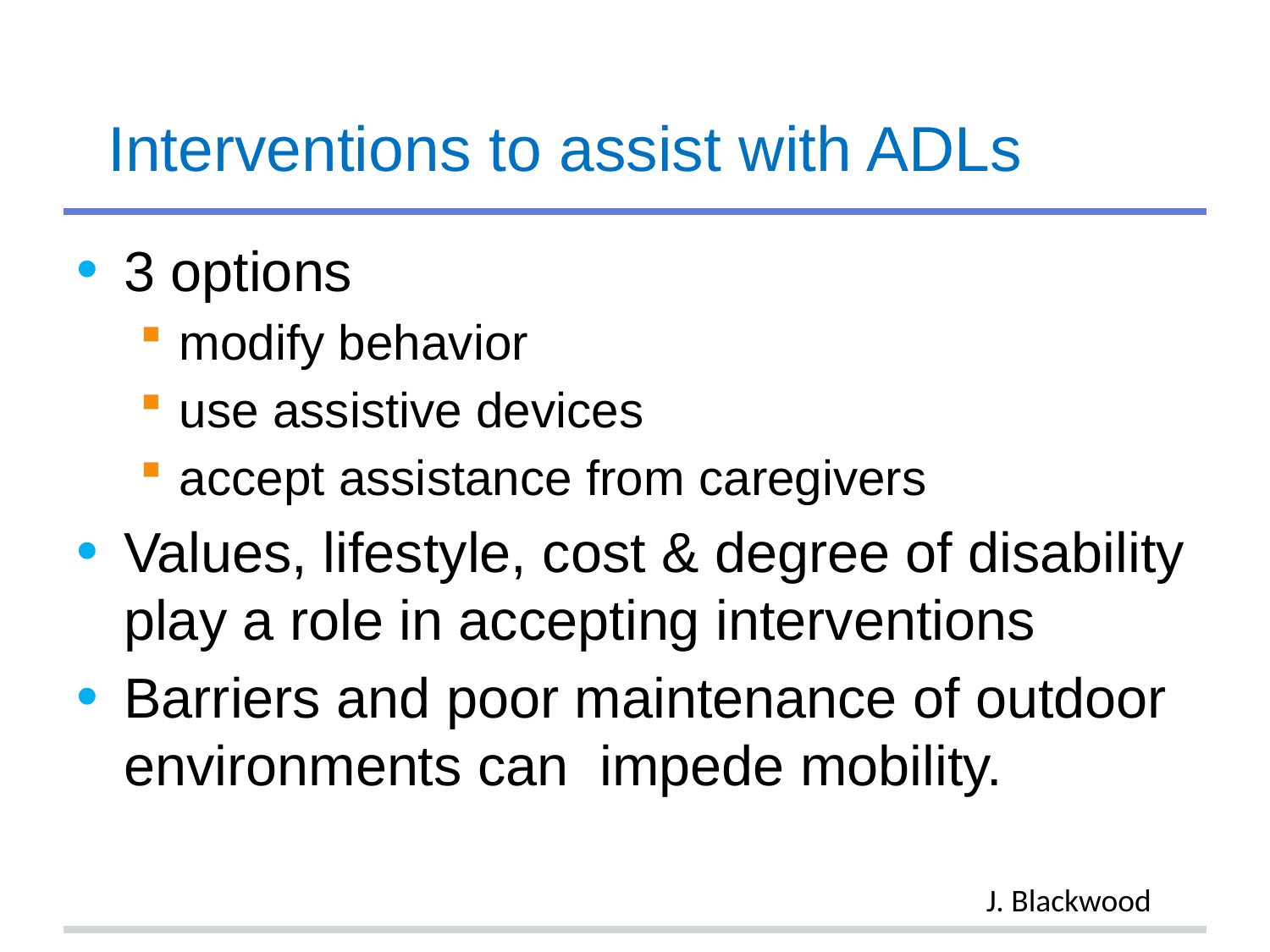

# Interventions to assist with ADLs
3 options
modify behavior
use assistive devices
accept assistance from caregivers
Values, lifestyle, cost & degree of disability play a role in accepting interventions
Barriers and poor maintenance of outdoor environments can  impede mobility.

J. Blackwood